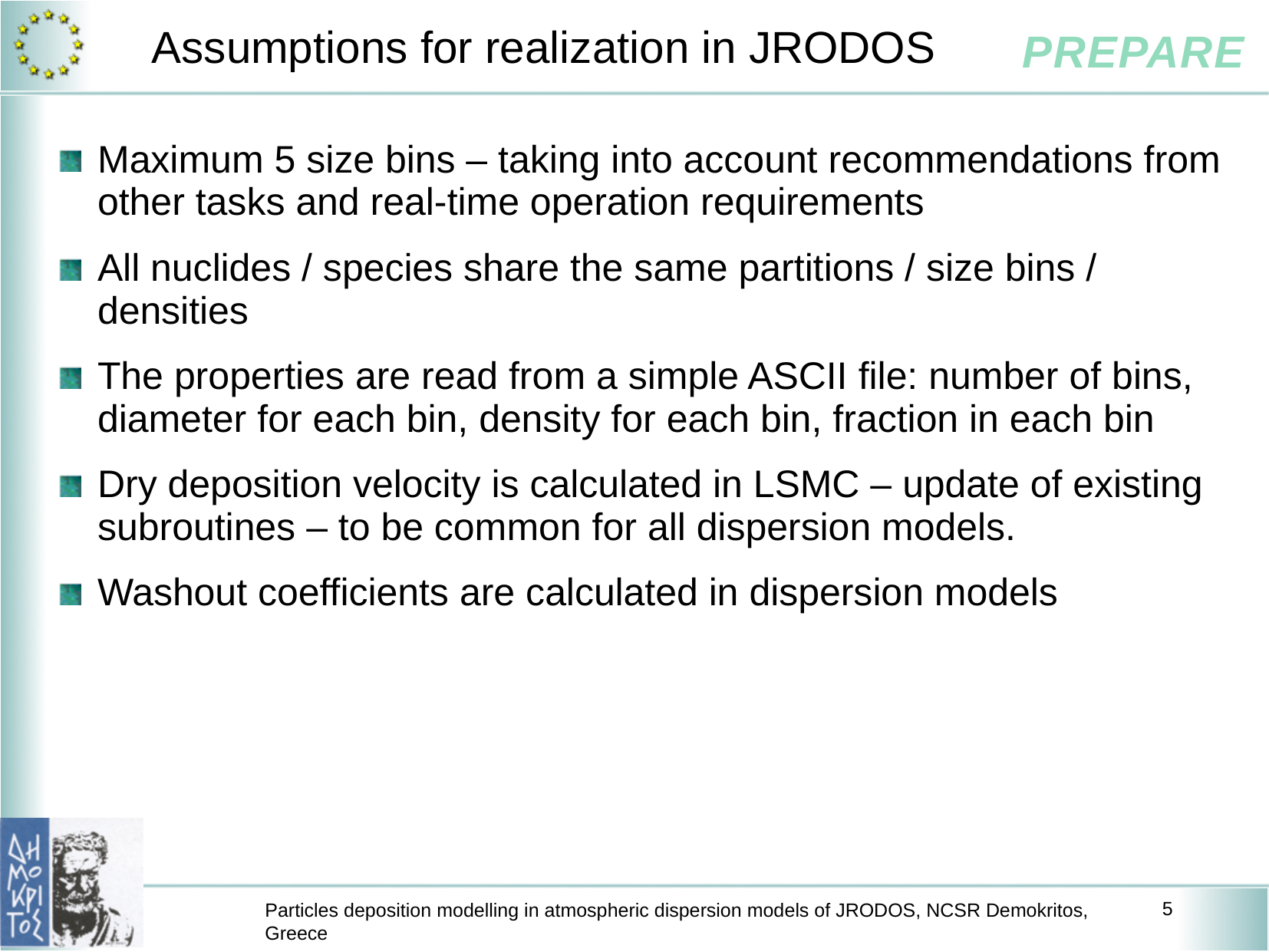

# Assumptions for realization in JRODOS
Maximum 5 size bins – taking into account recommendations from other tasks and real-time operation requirements
All nuclides / species share the same partitions / size bins / densities
The properties are read from a simple ASCII file: number of bins, diameter for each bin, density for each bin, fraction in each bin
Dry deposition velocity is calculated in LSMC – update of existing subroutines – to be common for all dispersion models.
Washout coefficients are calculated in dispersion models